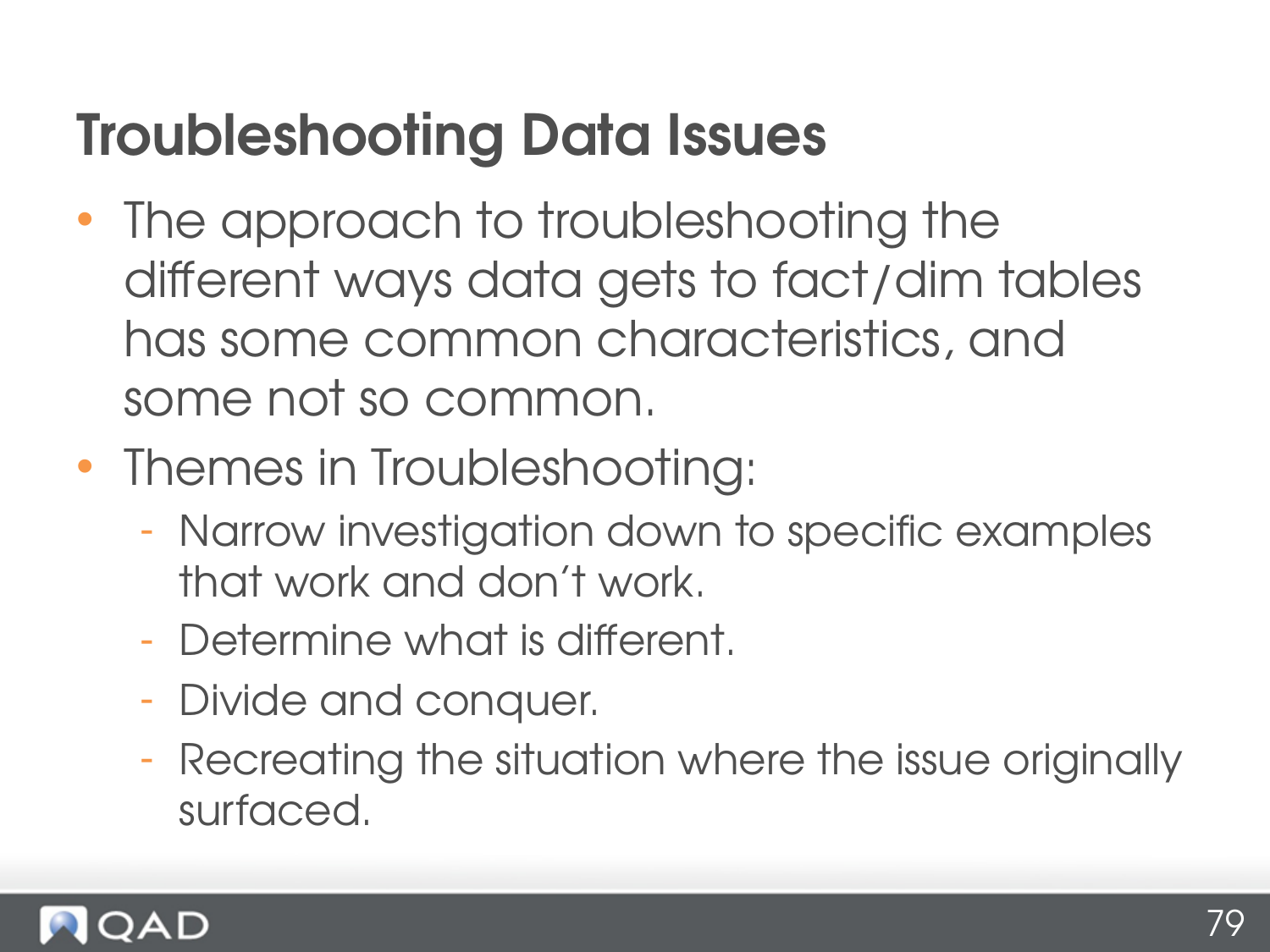

Troubleshooting Data Issues
The approach to troubleshooting the different ways data gets to fact/dim tables has some common characteristics, and some not so common.
Themes in Troubleshooting:
Narrow investigation down to specific examples that work and don’t work.
Determine what is different.
Divide and conquer.
Recreating the situation where the issue originally surfaced.
79